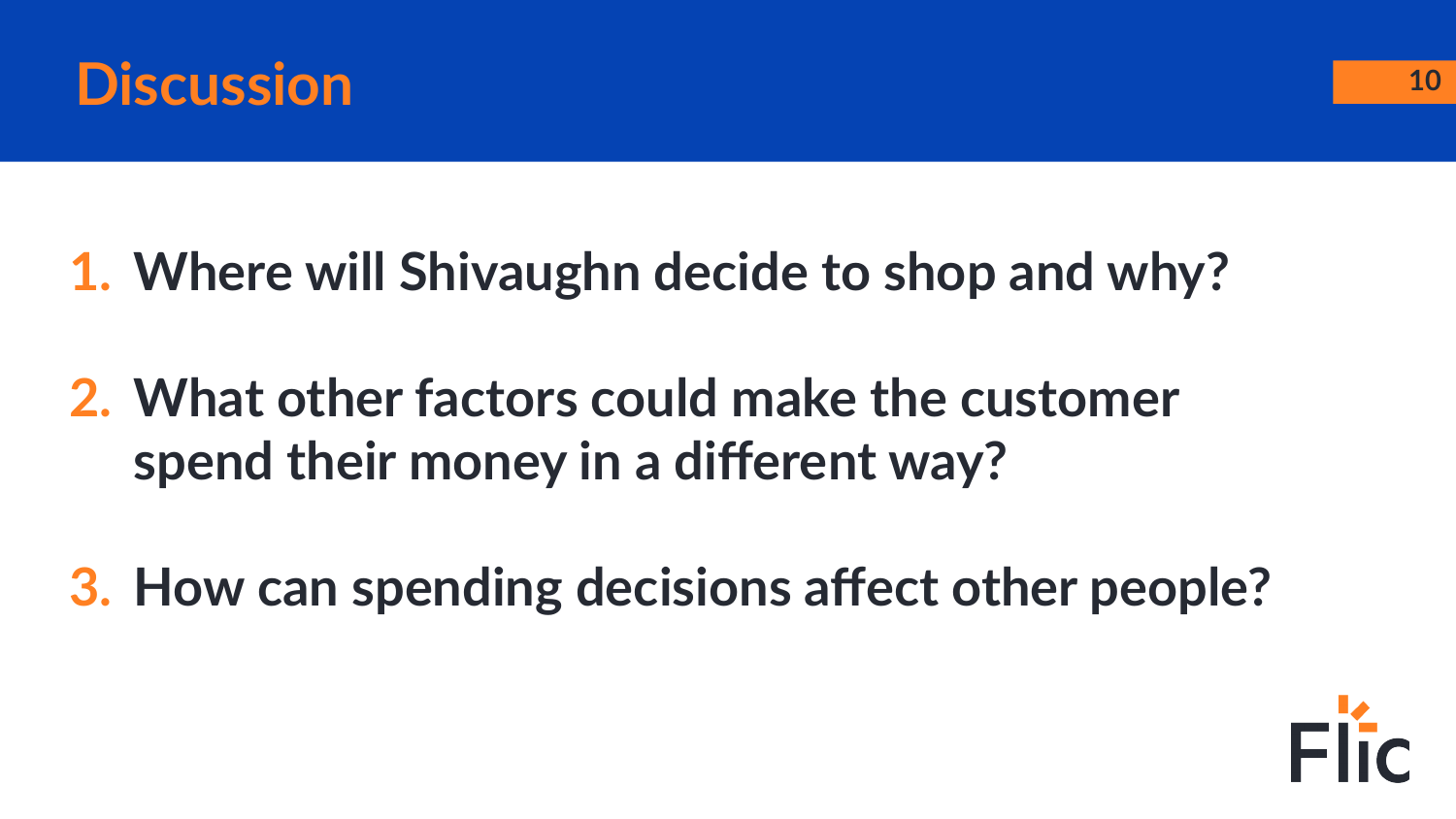

# Discussion
10

Where will Shivaughn decide to shop and why?

What other factors could make the customer spend their money in a different way?

How can spending decisions affect other people?